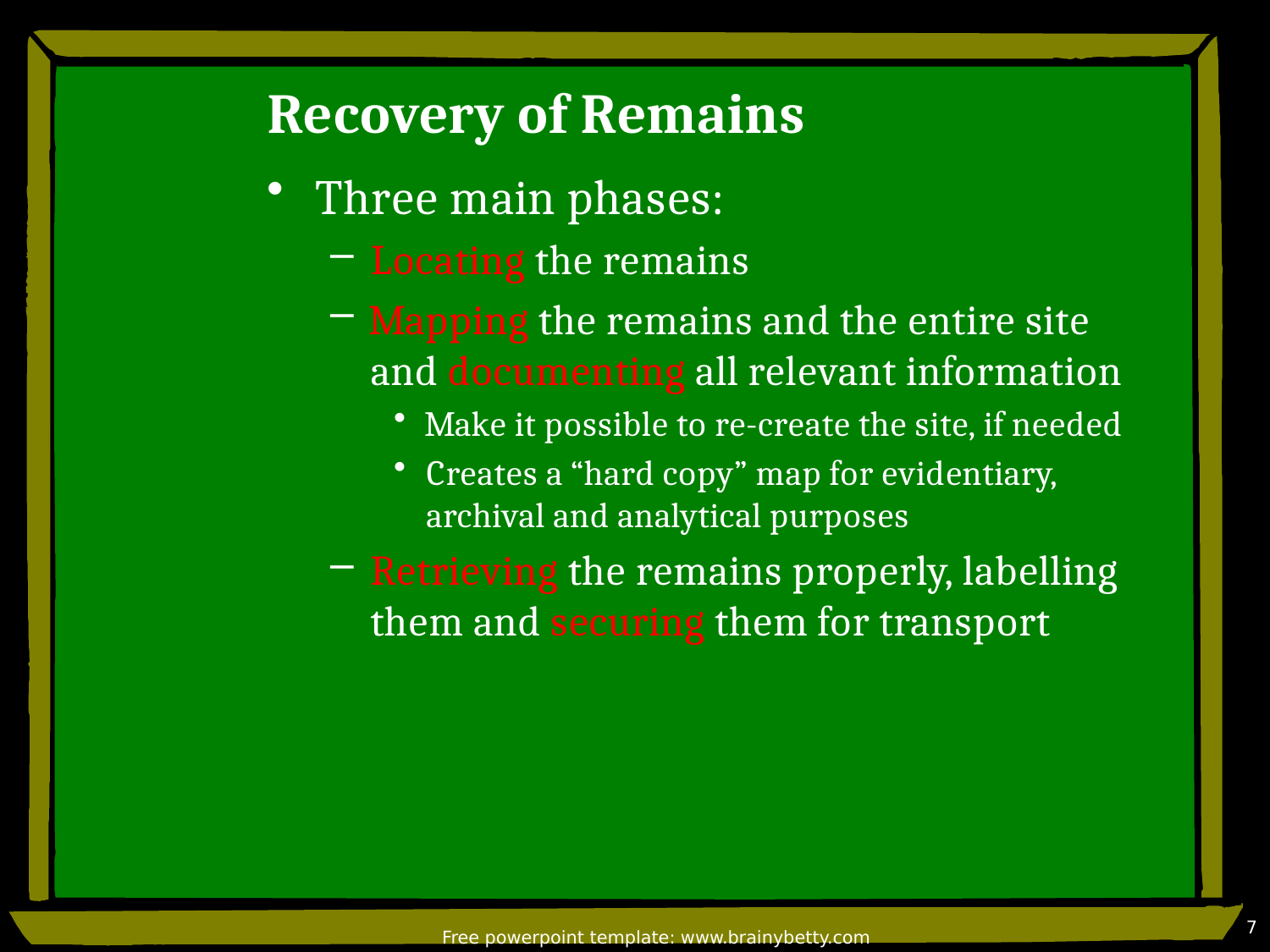

# Recovery of Remains
Three main phases:
Locating the remains
Mapping the remains and the entire site and documenting all relevant information
Make it possible to re-create the site, if needed
Creates a “hard copy” map for evidentiary, archival and analytical purposes
Retrieving the remains properly, labelling them and securing them for transport
7
Free powerpoint template: www.brainybetty.com